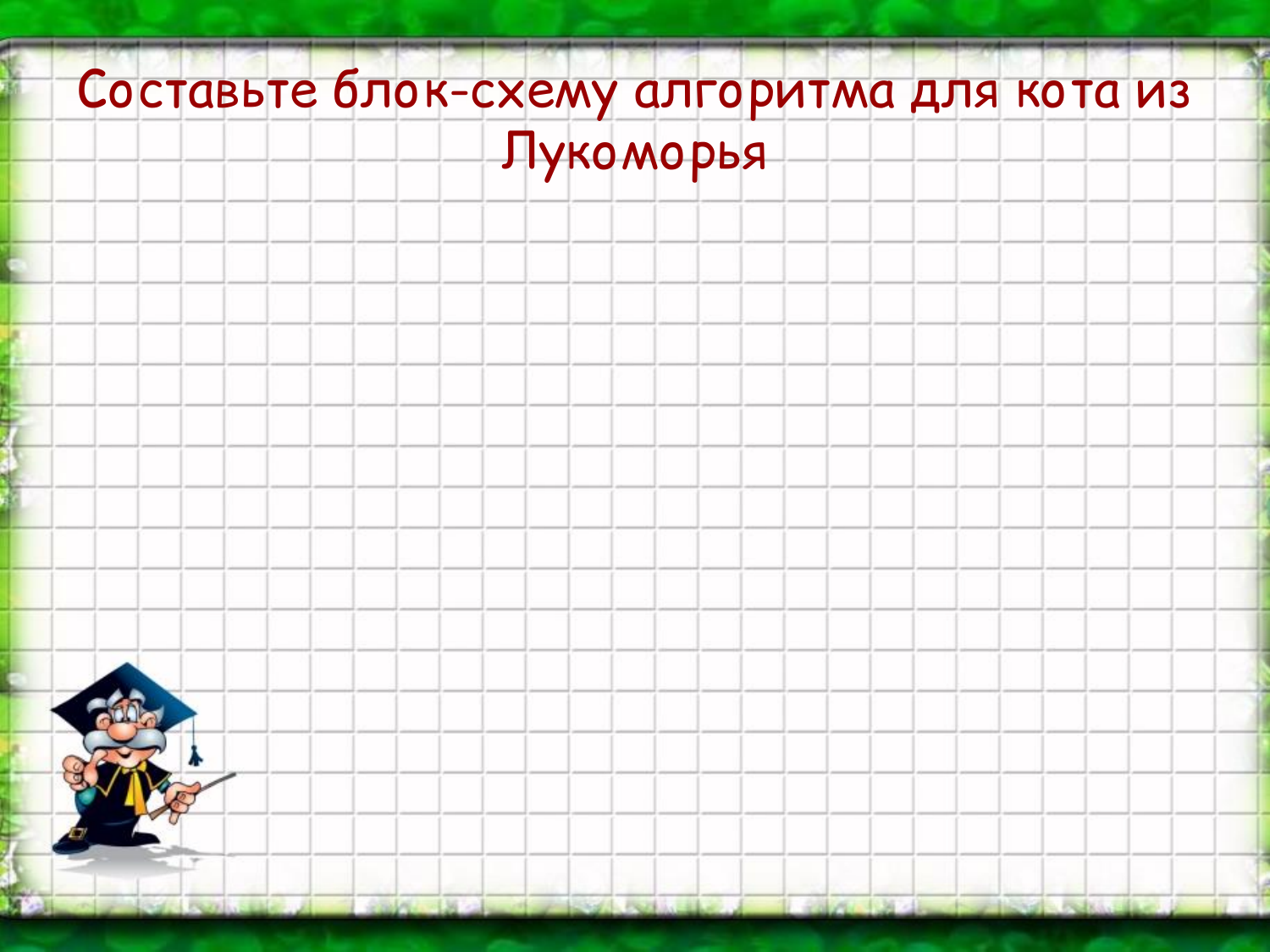

# Составьте блок-схему алгоритма для кота из Лукоморья